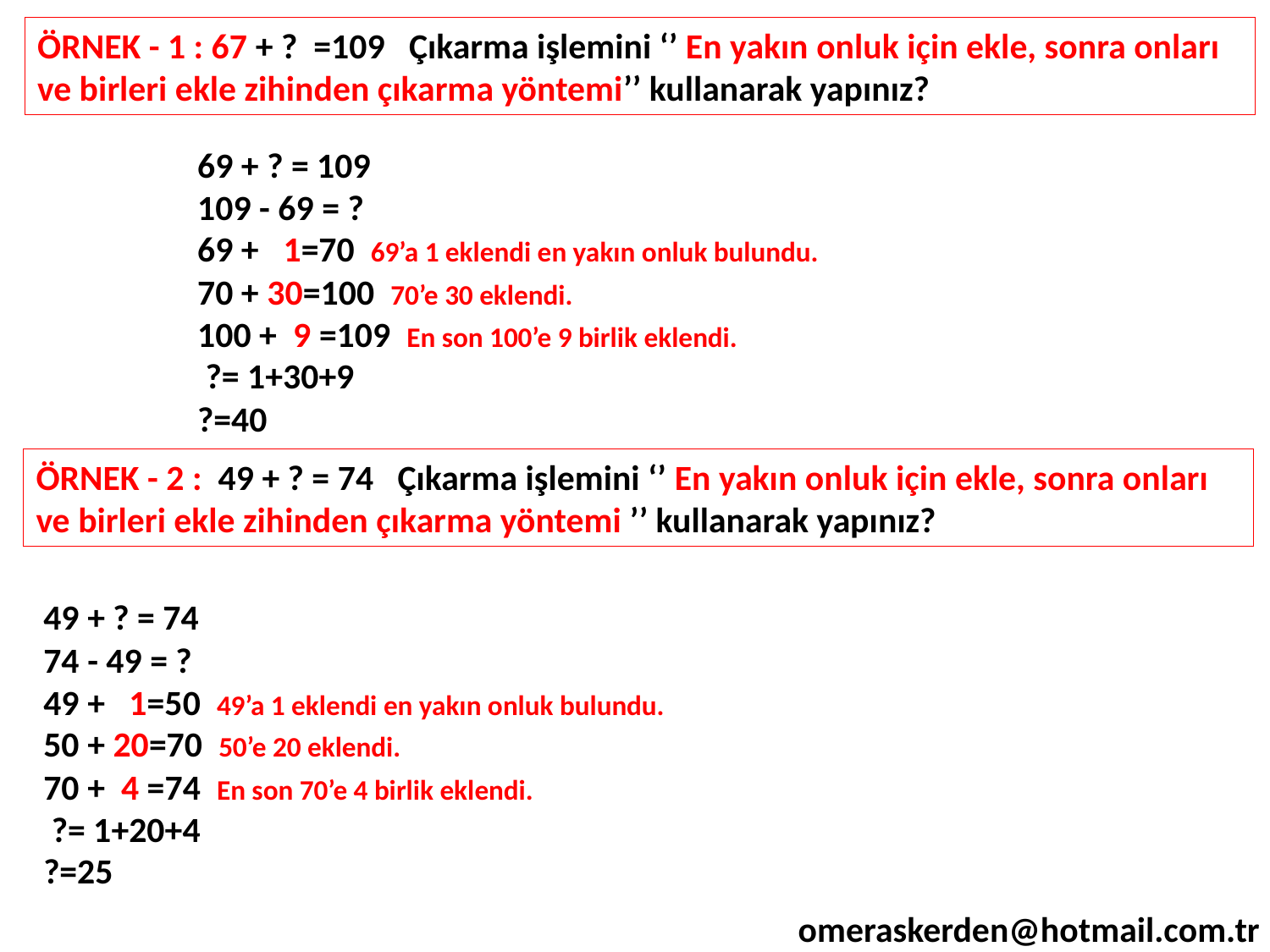

ÖRNEK - 1 : 67 + ?  =109   Çıkarma işlemini ‘’ En yakın onluk için ekle, sonra onları ve birleri ekle zihinden çıkarma yöntemi’’ kullanarak yapınız?
69 + ? = 109
109 - 69 = ?
69 +   1=70  69’a 1 eklendi en yakın onluk bulundu.
70 + 30=100  70’e 30 eklendi.
100 +  9 =109  En son 100’e 9 birlik eklendi.
 ?= 1+30+9
?=40
ÖRNEK - 2 :  49 + ? = 74   Çıkarma işlemini ‘’ En yakın onluk için ekle, sonra onları ve birleri ekle zihinden çıkarma yöntemi ’’ kullanarak yapınız?
49 + ? = 74
74 - 49 = ?
49 +   1=50  49’a 1 eklendi en yakın onluk bulundu.
50 + 20=70  50’e 20 eklendi.
70 +  4 =74  En son 70’e 4 birlik eklendi.
 ?= 1+20+4
?=25
omeraskerden@hotmail.com.tr